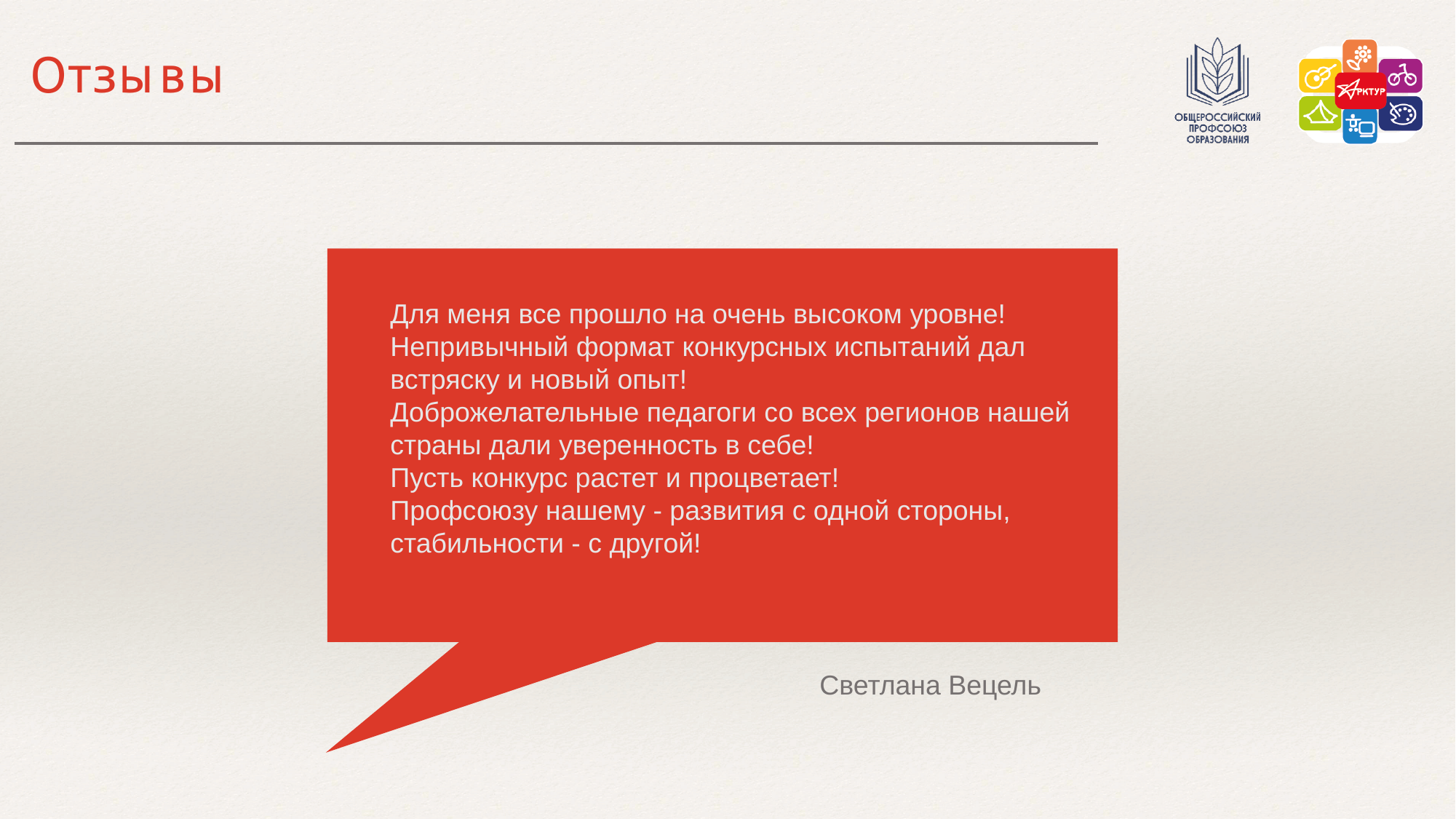

Отзывы

Для меня все прошло на очень высоком уровне!
Непривычный формат конкурсных испытаний дал встряску и новый опыт!
Доброжелательные педагоги со всех регионов нашей страны дали уверенность в себе!
Пусть конкурс растет и процветает!
Профсоюзу нашему - развития с одной стороны, стабильности - с другой!
Светлана Вецель